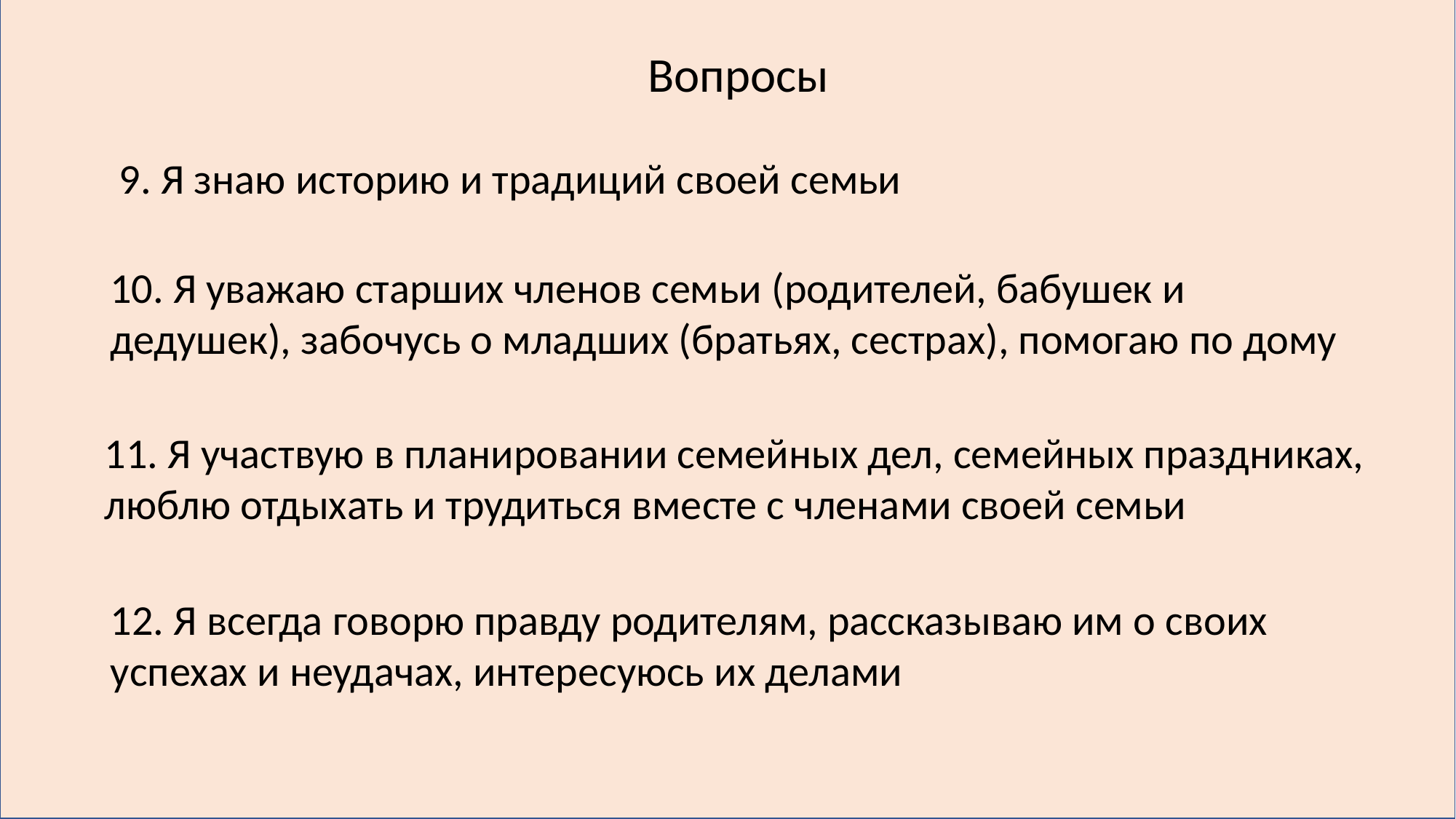

Вопросы
9. Я знаю историю и традиций своей семьи

10. Я уважаю старших членов семьи (родителей, бабушек и дедушек), забочусь о младших (братьях, сестрах), помогаю по дому
11. Я участвую в планировании семейных дел, семейных праздниках, люблю отдыхать и трудиться вместе с членами своей семьи
12. Я всегда говорю правду родителям, рассказываю им о своих успехах и неудачах, интересуюсь их делами